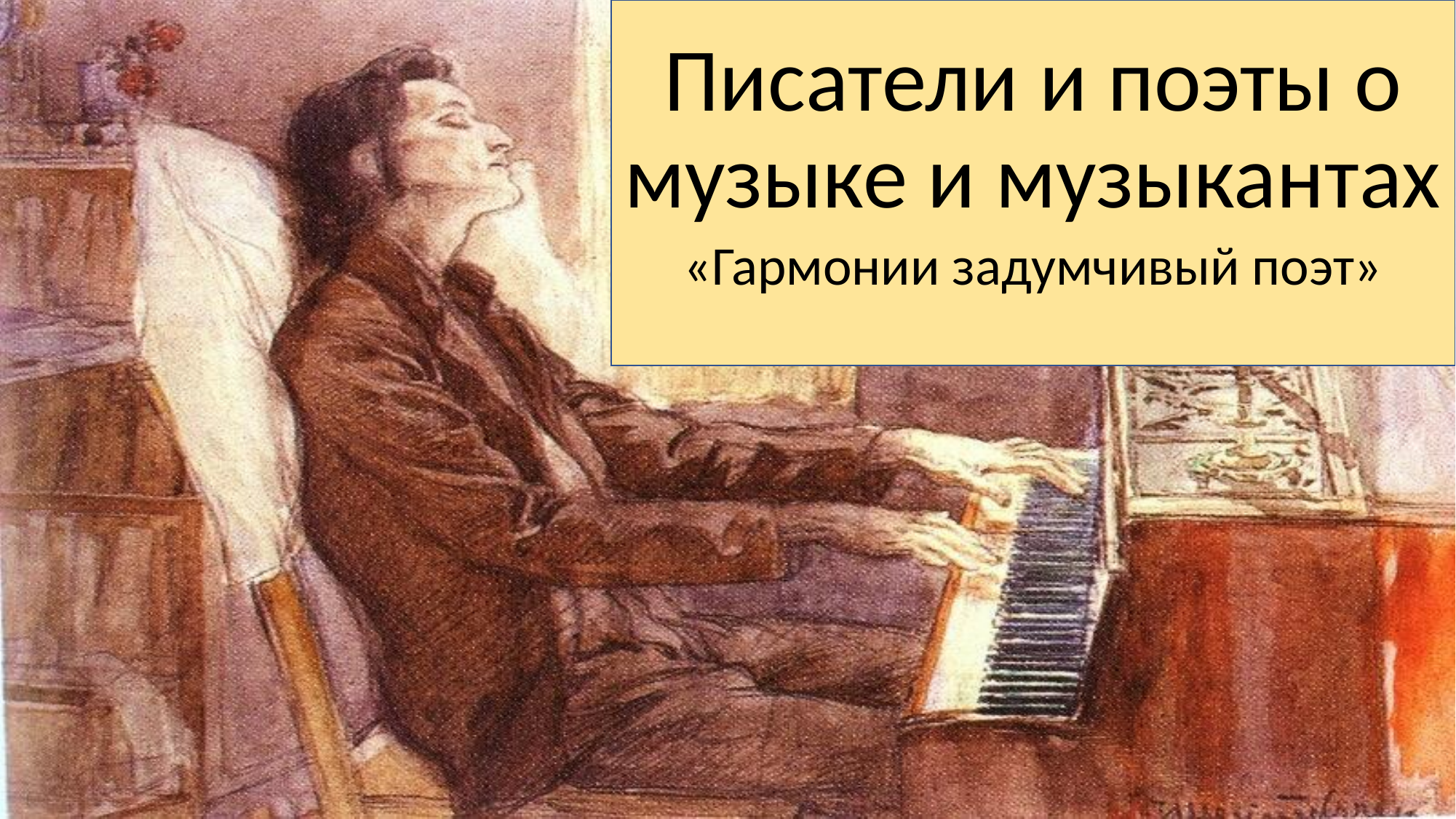

# Писатели и поэты о музыке и музыкантах
«Гармонии задумчивый поэт»